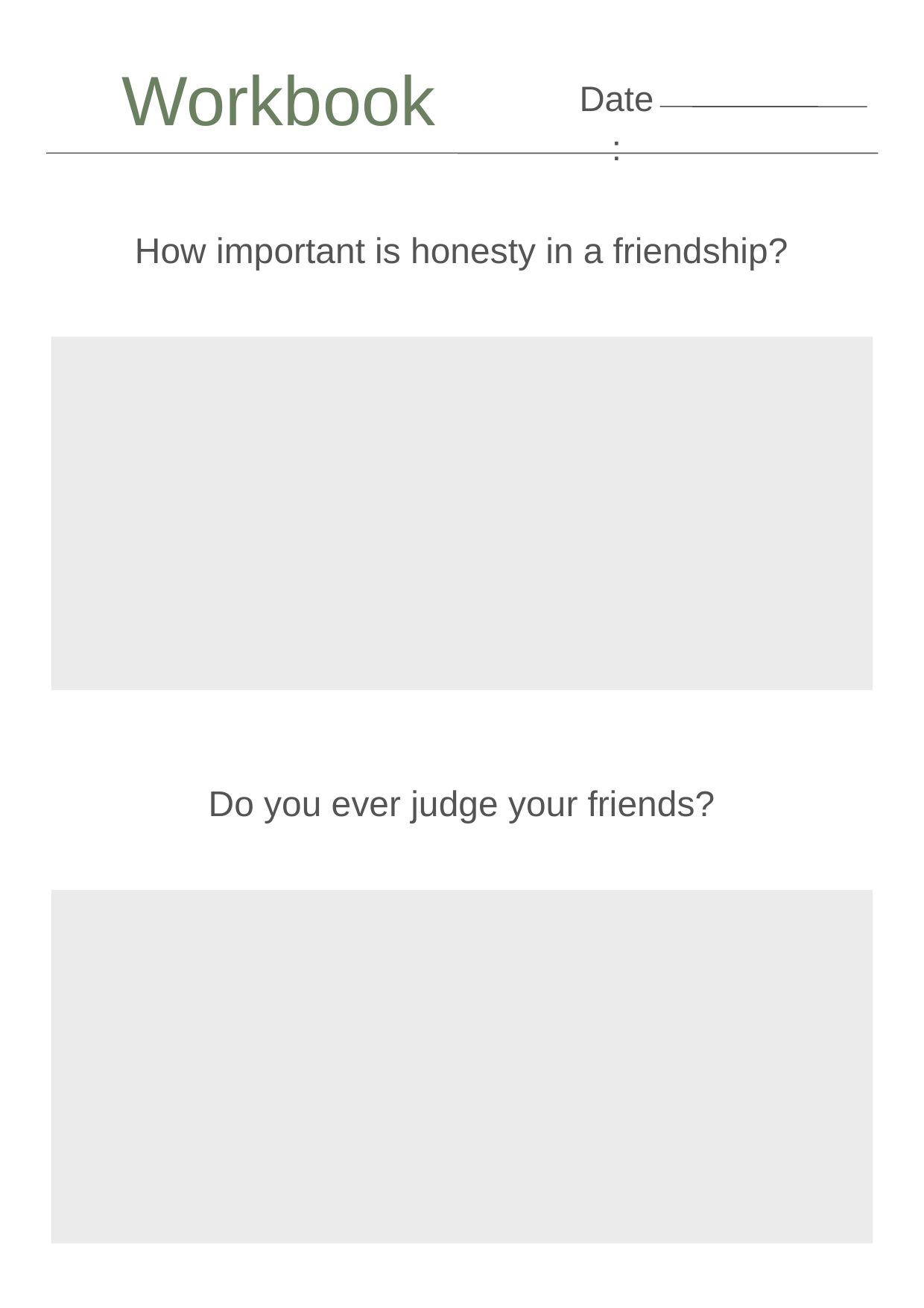

Workbook
Date:

How important is honesty in a friendship?

Do you ever judge your friends?